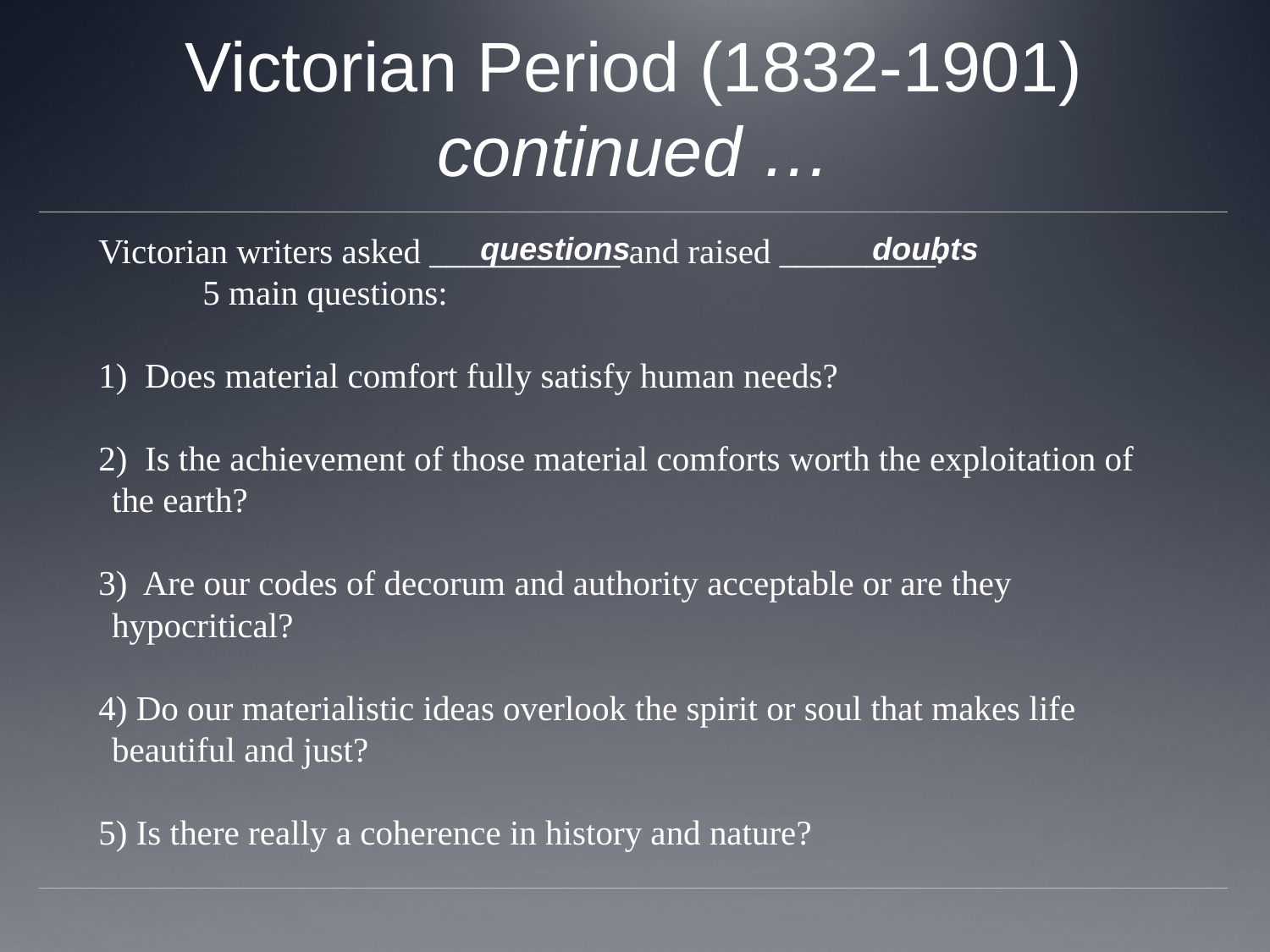

# Victorian Period (1832-1901) continued …
Victorian writers asked ___________ and raised _________.
			5 main questions:

1)  Does material comfort fully satisfy human needs?

2)  Is the achievement of those material comforts worth the exploitation of the earth?

3)  Are our codes of decorum and authority acceptable or are they hypocritical?

4) Do our materialistic ideas overlook the spirit or soul that makes life beautiful and just?

5) Is there really a coherence in history and nature?
questions
doubts